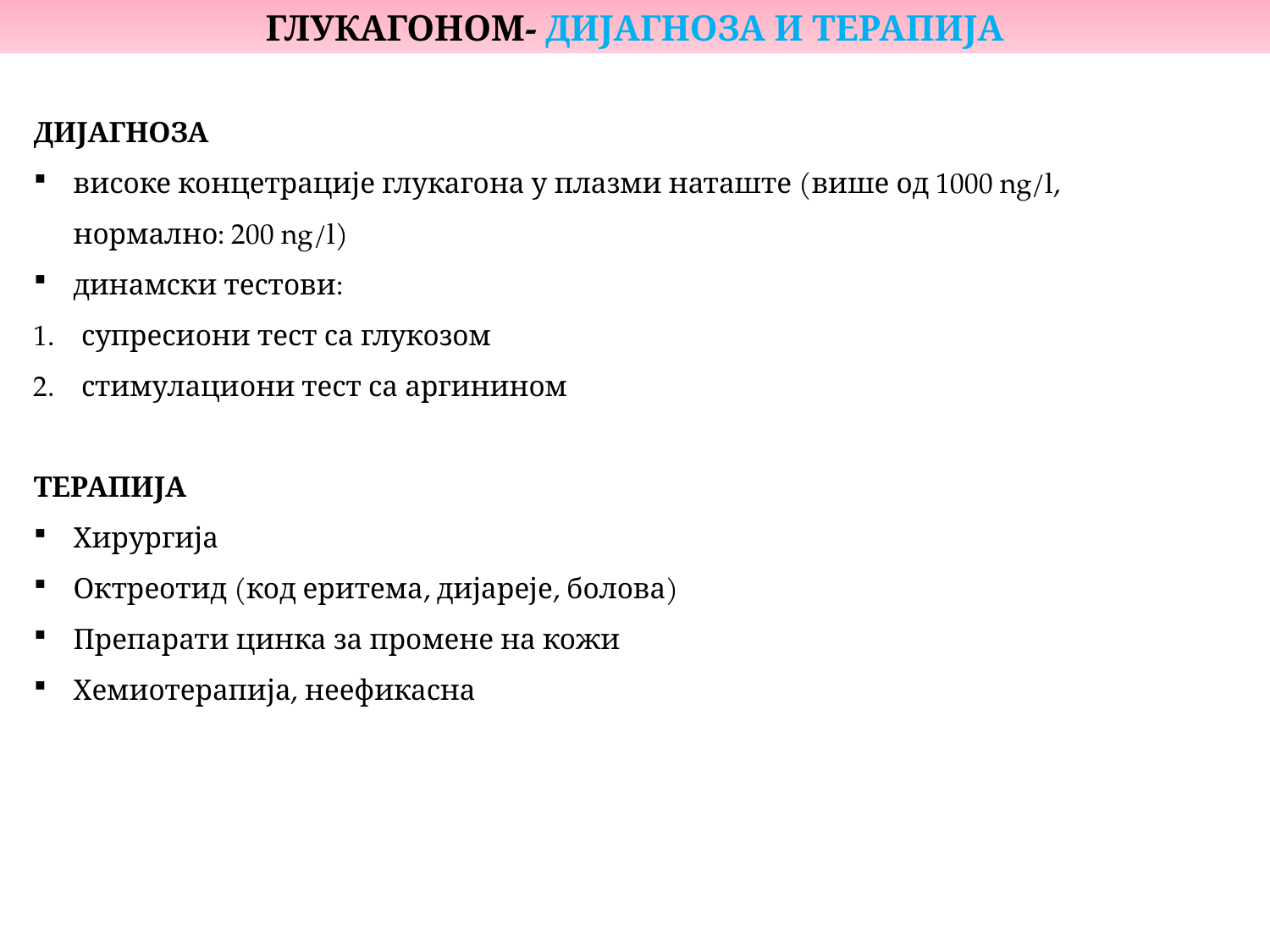

ГЛУКАГОНОМ- ДИЈАГНОЗА И ТЕРАПИЈА
ДИЈАГНОЗА
високе концетрације глукагона у плазми наташте (више од 1000 ng/l, нормално: 200 ng/l)
динамски тестови:
супресиони тест са глукозом
стимулациони тест са аргинином

ТЕРАПИЈА
Хирургија
Октреотид (код еритема, дијареје, болова)
Препарати цинка за промене на кожи
Хемиотерапија, неефикасна